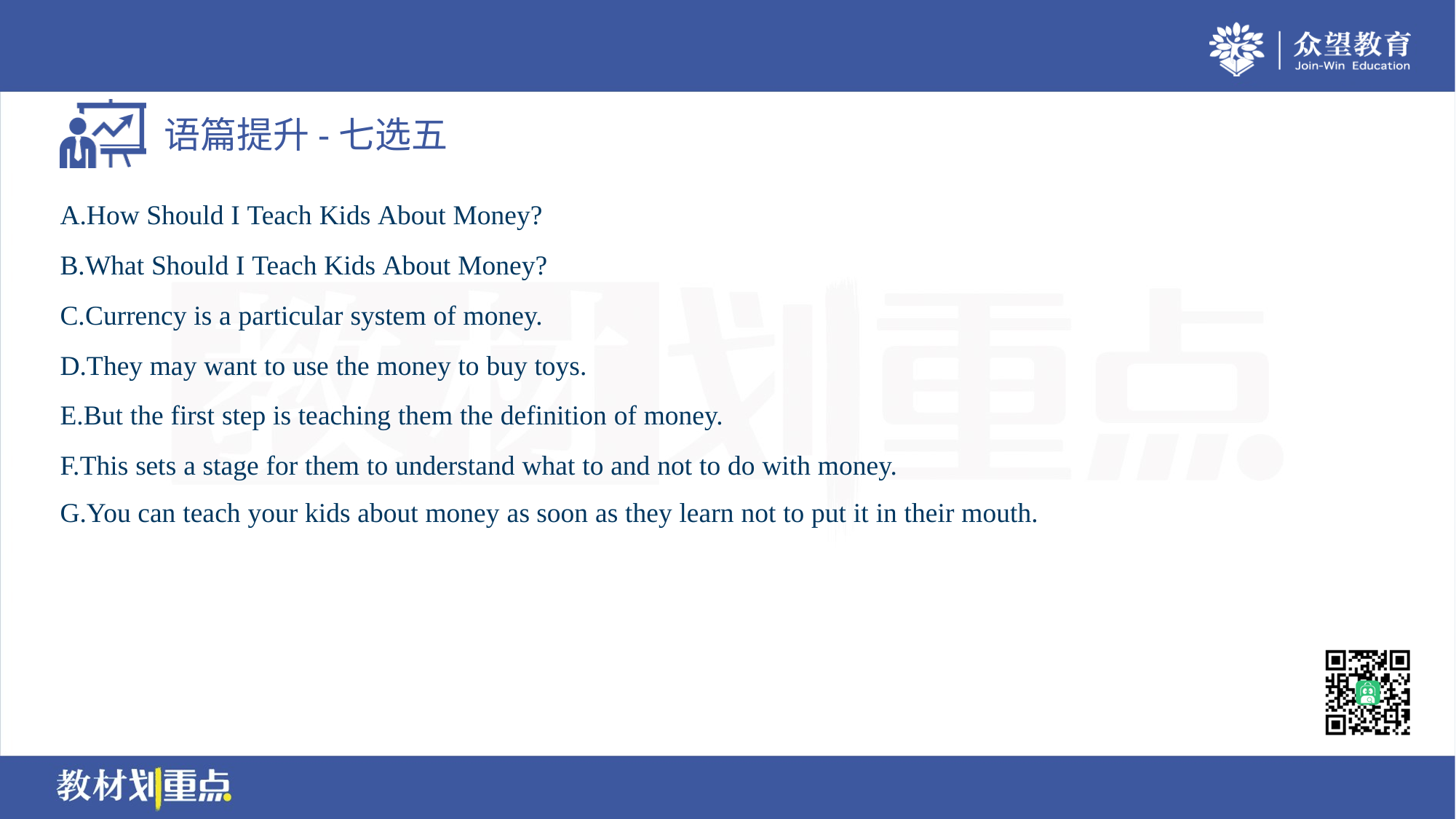

A.How Should I Teach Kids About Money?
B.What Should I Teach Kids About Money?
C.Currency is a particular system of money.
D.They may want to use the money to buy toys.
E.But the first step is teaching them the definition of money.
F.This sets a stage for them to understand what to and not to do with money.
G.You can teach your kids about money as soon as they learn not to put it in their mouth.